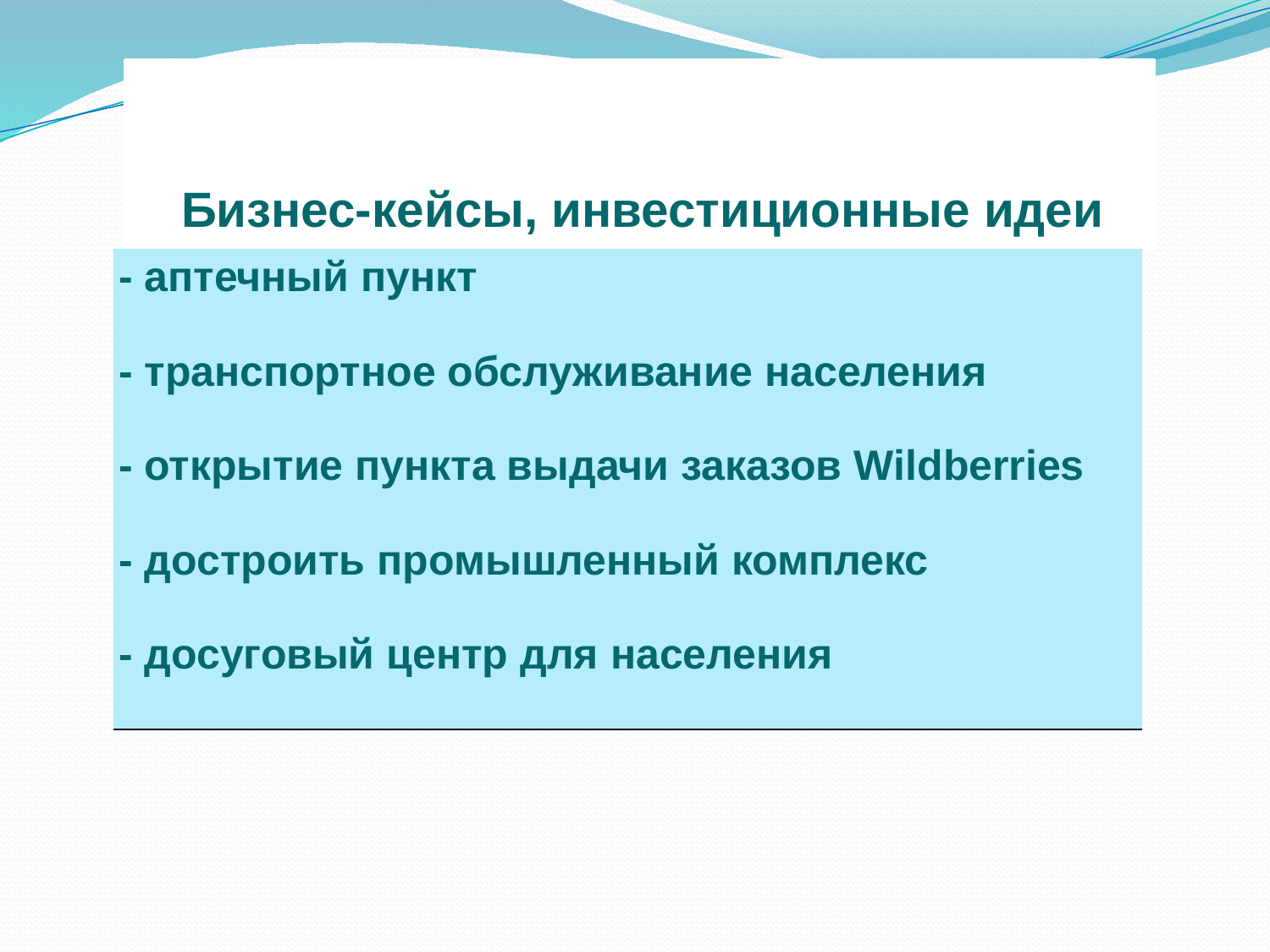

Бизнес-кейсы, инвестиционные идеи
#
| - аптечный пункт - транспортное обслуживание населения - открытие пункта выдачи заказов Wildberries - достроить промышленный комплекс - досуговый центр для населения |
| --- |